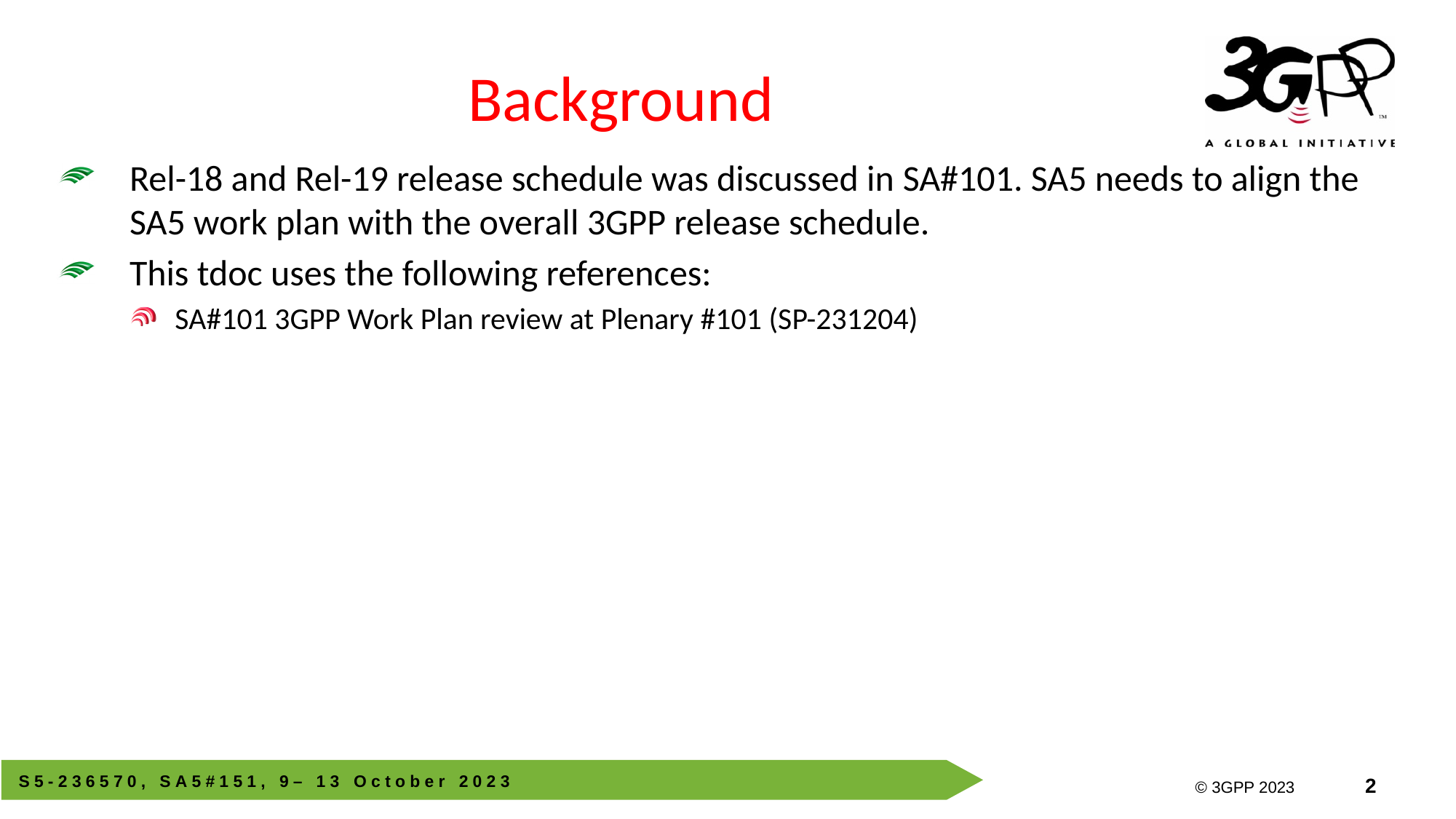

# Background
Rel-18 and Rel-19 release schedule was discussed in SA#101. SA5 needs to align the SA5 work plan with the overall 3GPP release schedule.
This tdoc uses the following references:
SA#101 3GPP Work Plan review at Plenary #101 (SP-231204)